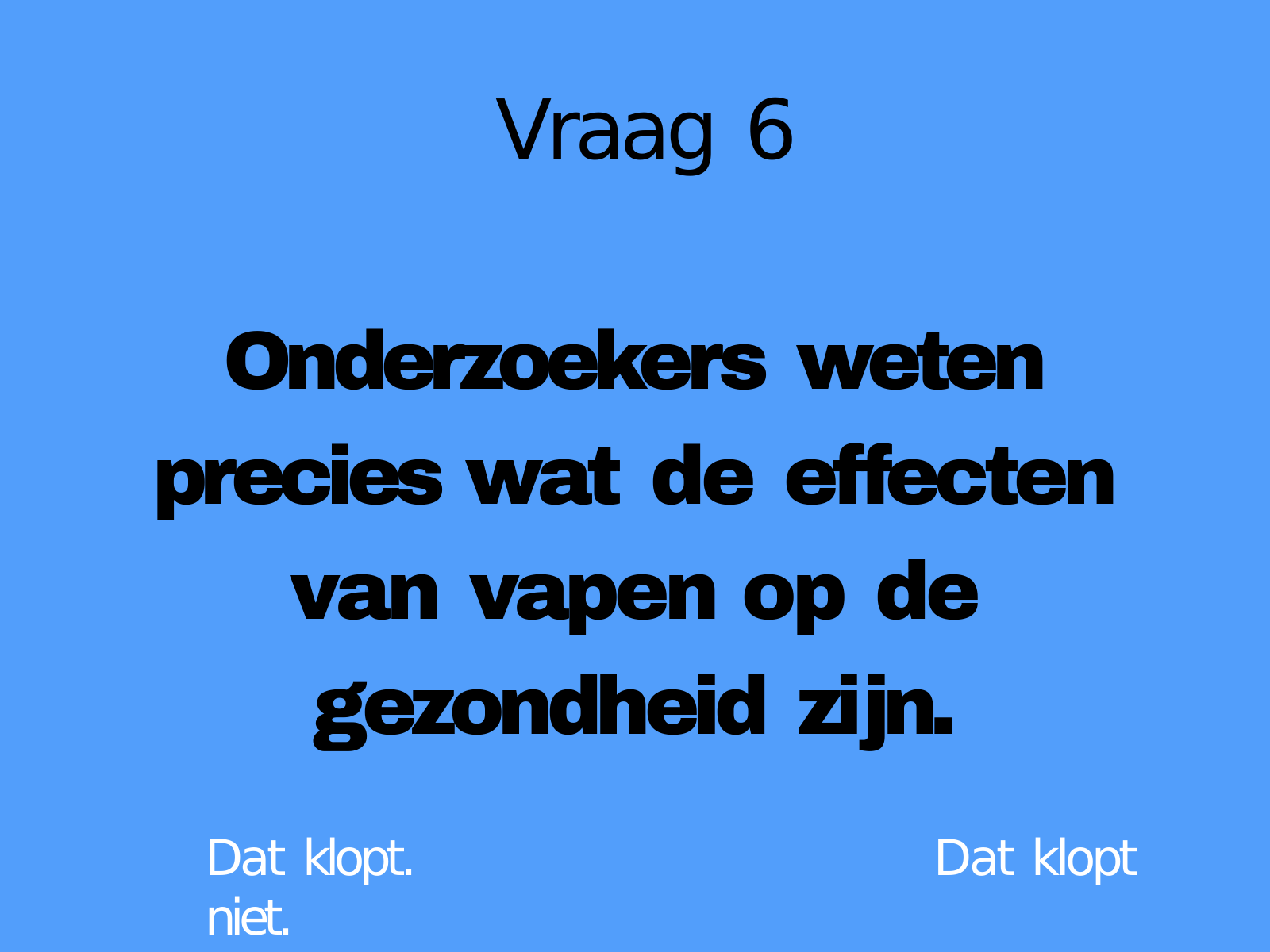

# Vraag 6
Onderzoekers weten precies wat de effecten van vapen op de gezondheid zĳn.
Dat klopt.	Dat klopt niet.